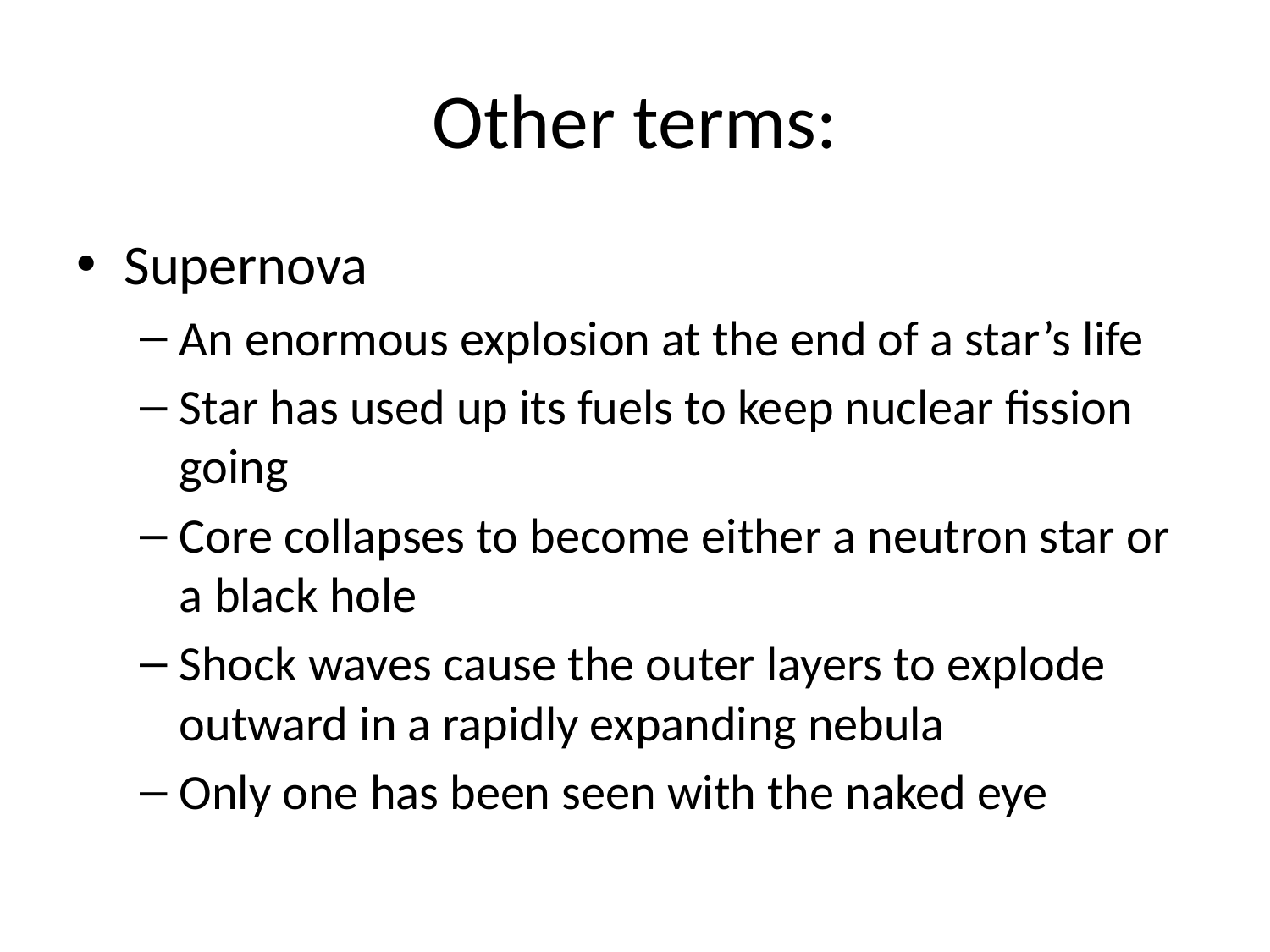

# Other terms:
Supernova
An enormous explosion at the end of a star’s life
Star has used up its fuels to keep nuclear fission going
Core collapses to become either a neutron star or a black hole
Shock waves cause the outer layers to explode outward in a rapidly expanding nebula
Only one has been seen with the naked eye